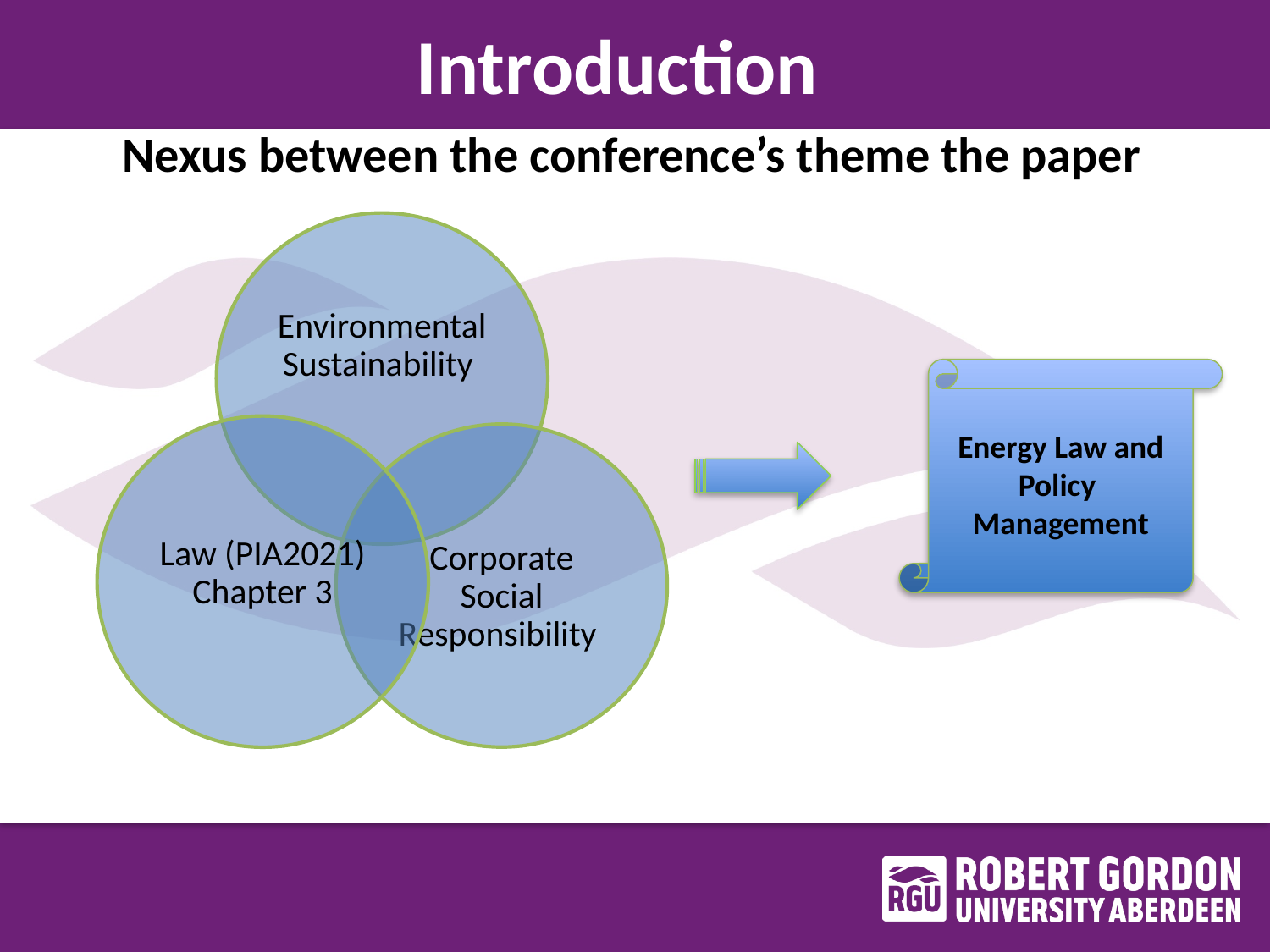

# Introduction
Nexus between the conference’s theme the paper

Environmental Sustainability
Corporate Social Responsibility
Law (PIA2021) Chapter 3
Energy Law and Policy  Management